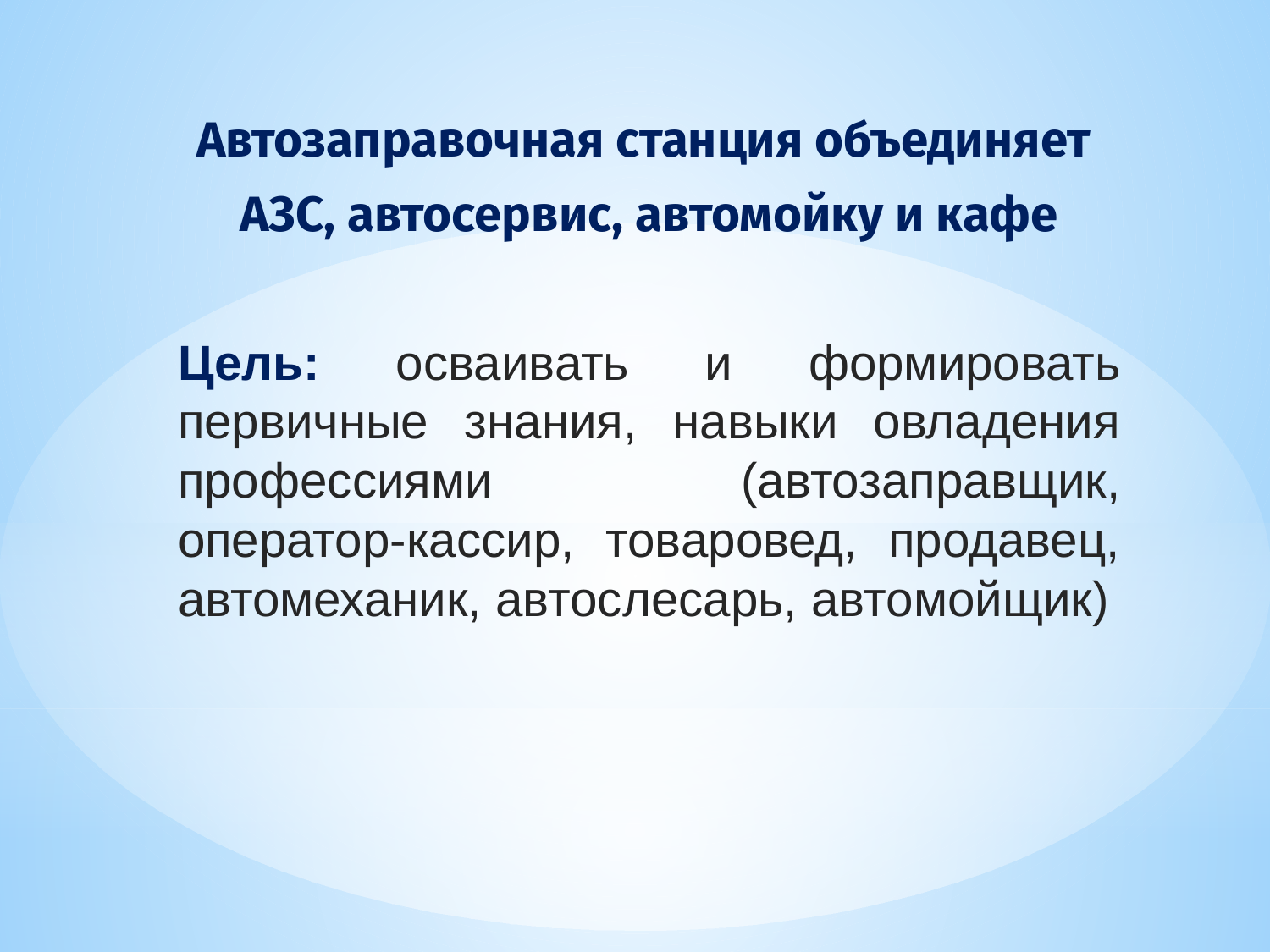

Автозаправочная станция объединяет
АЗС, автосервис, автомойку и кафе

Цель: осваивать и формировать первичные знания, навыки овладения профессиями (автозаправщик, оператор-кассир, товаровед, продавец, автомеханик, автослесарь, автомойщик)